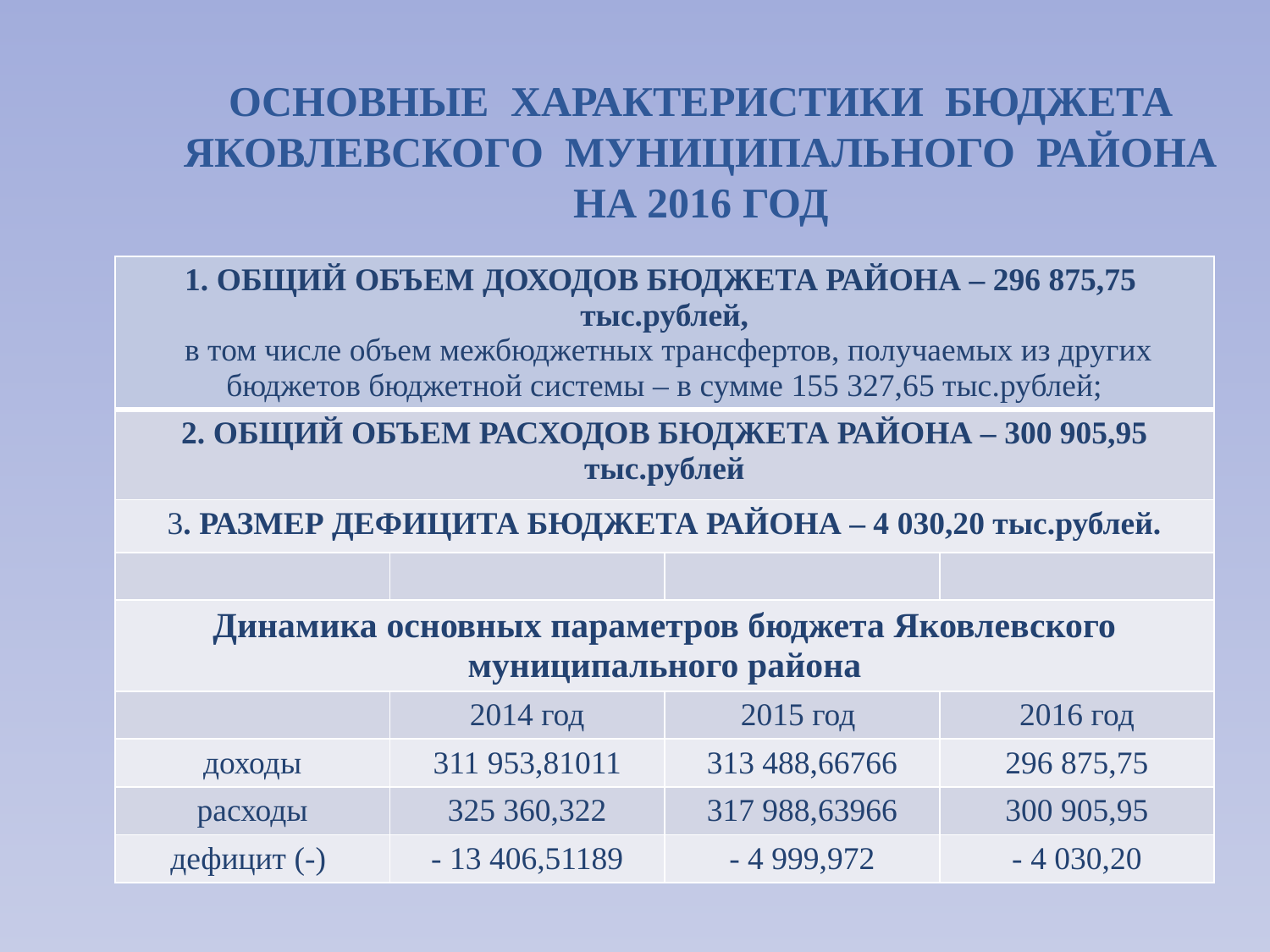

# ОСНОВНЫЕ  ХАРАКТЕРИСТИКИ  БЮДЖЕТА ЯКОВЛЕВСКОГО  МУНИЦИПАЛЬНОГО  РАЙОНА НА 2016 ГОД
| 1. ОБЩИЙ ОБЪЕМ ДОХОДОВ БЮДЖЕТА РАЙОНА – 296 875,75 тыс.рублей, в том числе объем межбюджетных трансфертов, получаемых из других бюджетов бюджетной системы – в сумме 155 327,65 тыс.рублей; |  |  |  |
| --- | --- | --- | --- |
| 2. ОБЩИЙ ОБЪЕМ РАСХОДОВ БЮДЖЕТА РАЙОНА – 300 905,95 тыс.рублей |  |  |  |
| 3. РАЗМЕР ДЕФИЦИТА БЮДЖЕТА РАЙОНА – 4 030,20 тыс.рублей. |  |  |  |
|  |  |  |  |
| Динамика основных параметров бюджета Яковлевского муниципального района |  |  |  |
|  | 2014 год | 2015 год | 2016 год |
| доходы | 311 953,81011 | 313 488,66766 | 296 875,75 |
| расходы | 325 360,322 | 317 988,63966 | 300 905,95 |
| дефицит (-) | - 13 406,51189 | - 4 999,972 | - 4 030,20 |